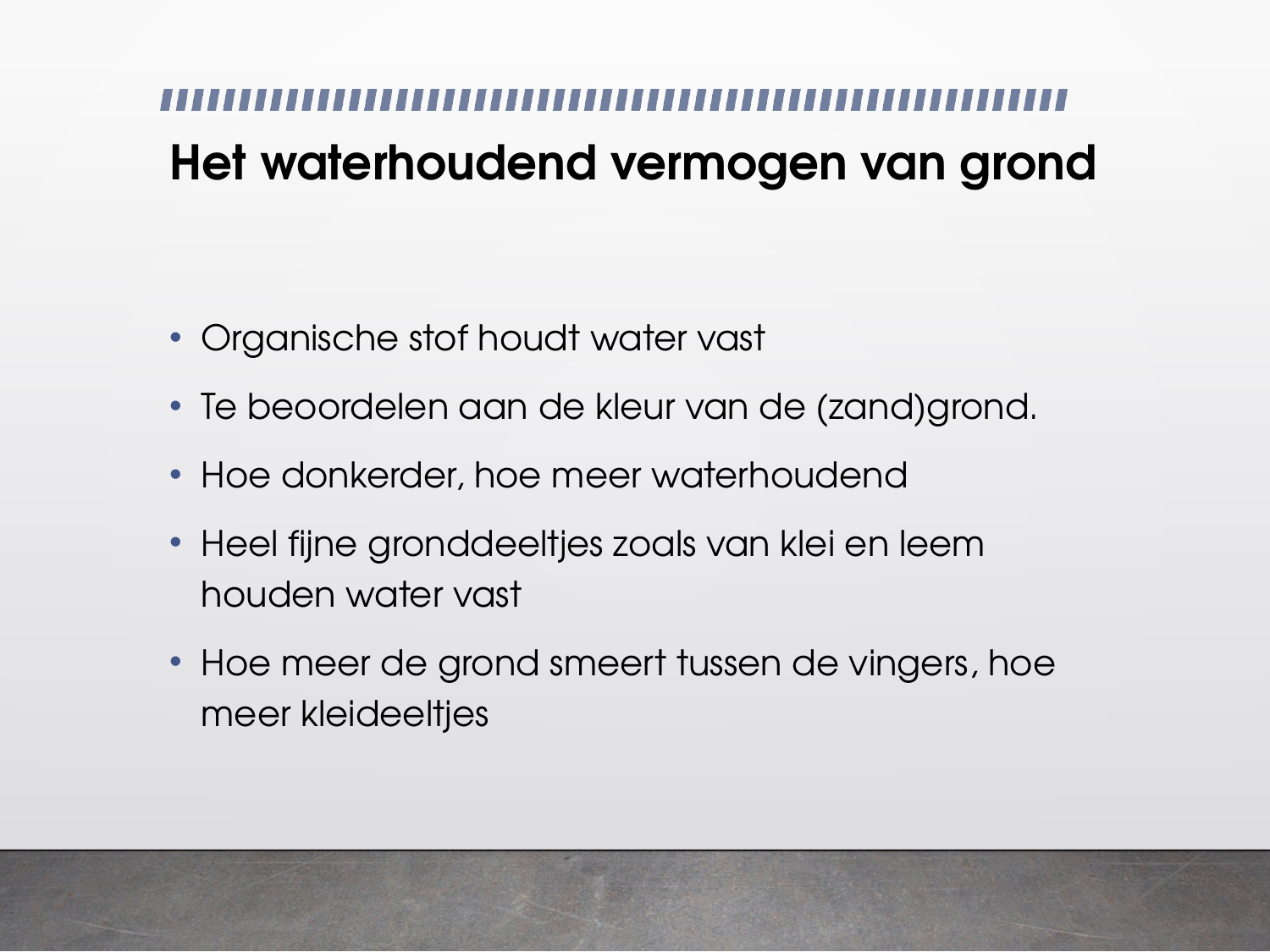

# Het waterhoudend vermogen van grond
Organische stof houdt water vast
Te beoordelen aan de kleur van de (zand)grond.
Hoe donkerder, hoe meer waterhoudend
Heel fijne gronddeeltjes zoals van klei en leem houden water vast
Hoe meer de grond smeert tussen de vingers, hoe meer kleideeltjes